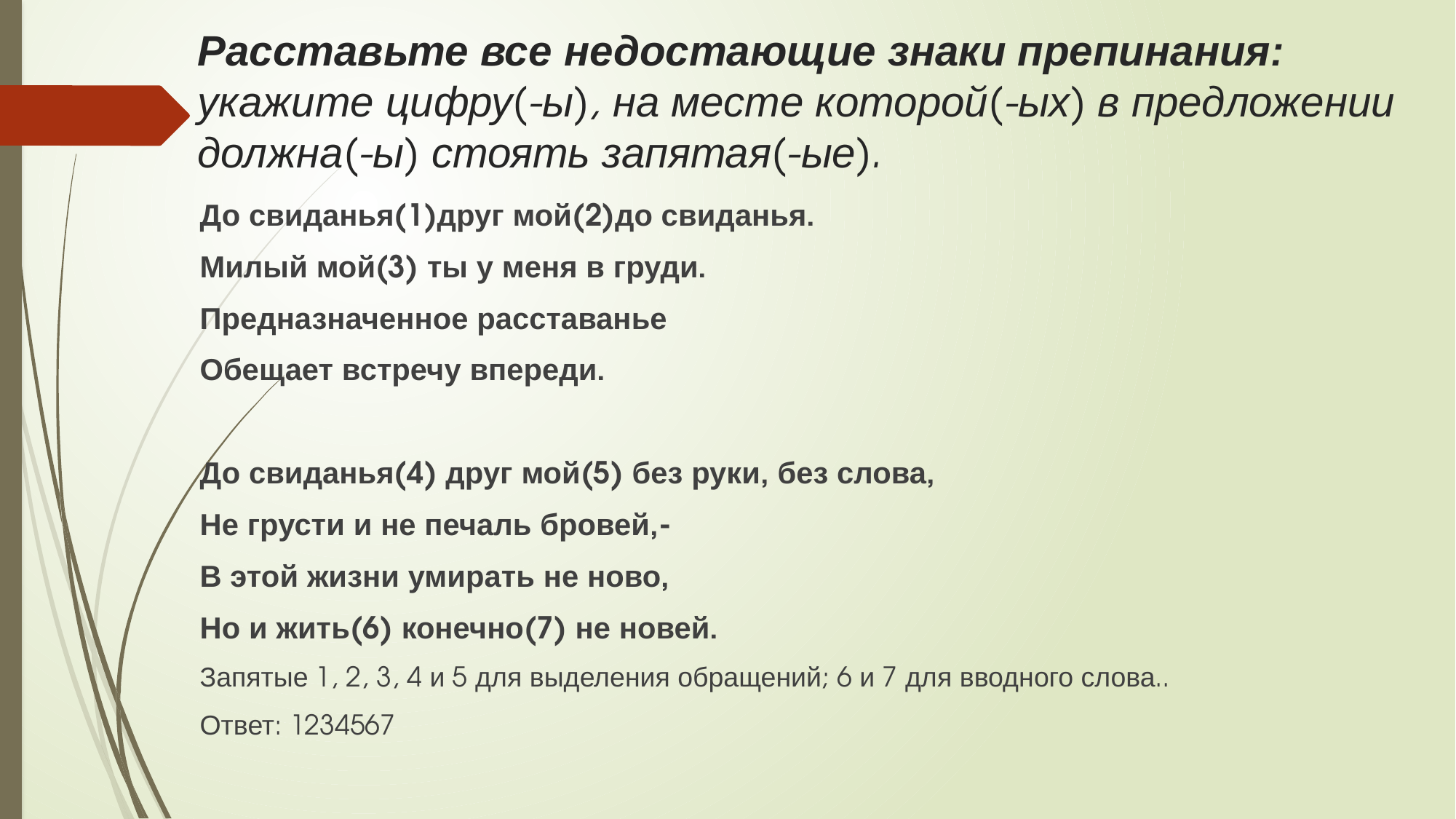

# Расставьте все недостающие знаки препинания: укажите цифру(-ы), на месте которой(-ых) в предложении должна(-ы) стоять запятая(-ые).
До свиданья(1)друг мой(2)до свиданья.
Милый мой(3) ты у меня в груди.
Предназначенное расставанье
Обещает встречу впереди.

До свиданья(4) друг мой(5) без руки, без слова,
Не грусти и не печаль бровей,-
В этой жизни умирать не ново,
Но и жить(6) конечно(7) не новей.
Запятые 1, 2, 3, 4 и 5 для выделения обращений; 6 и 7 для вводного слова..
Ответ: 1234567